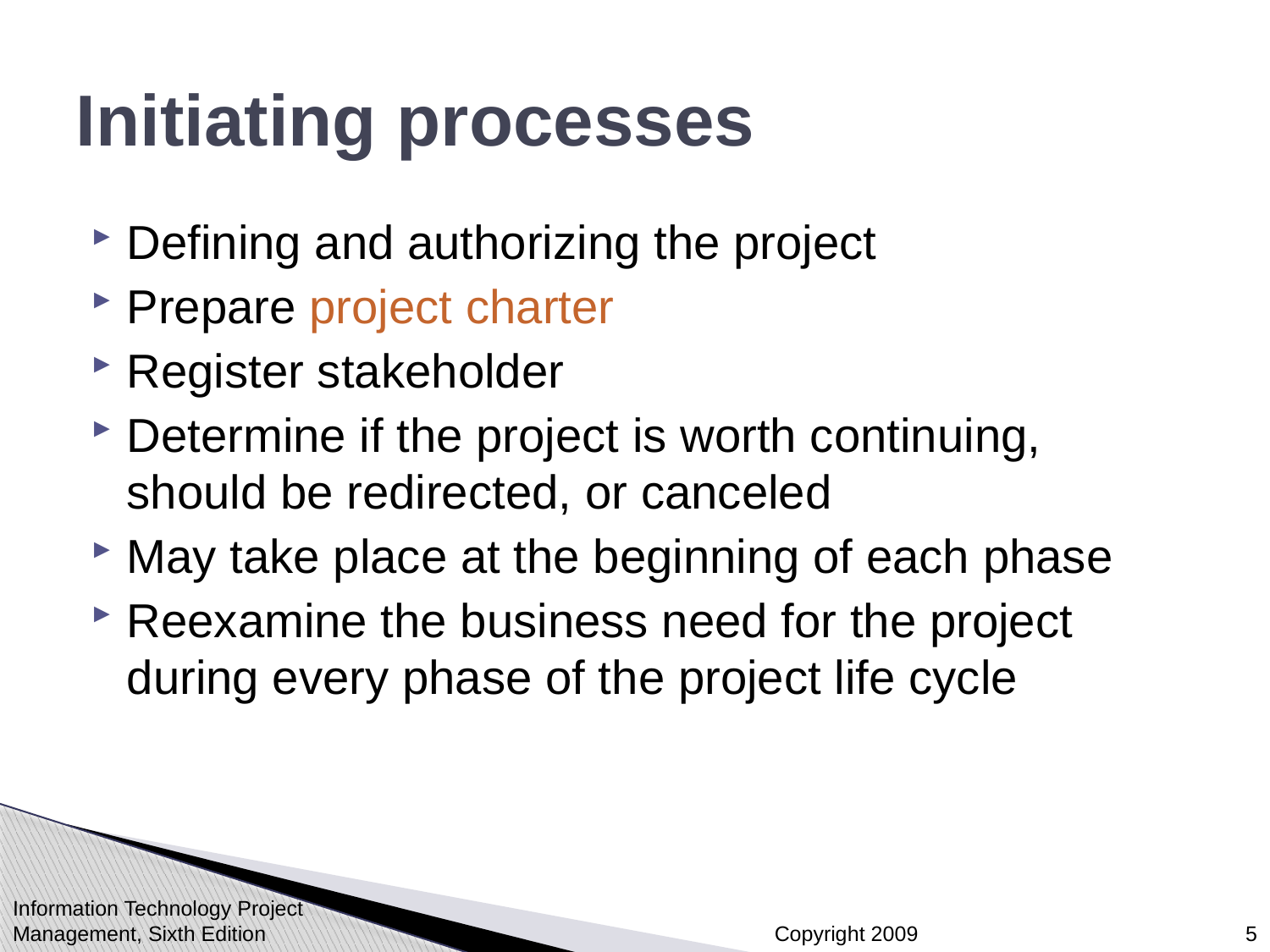

# Initiating processes
Defining and authorizing the project
Prepare project charter
Register stakeholder
Determine if the project is worth continuing, should be redirected, or canceled
May take place at the beginning of each phase
Reexamine the business need for the project during every phase of the project life cycle

Information Technology Project Management, Sixth Edition
5